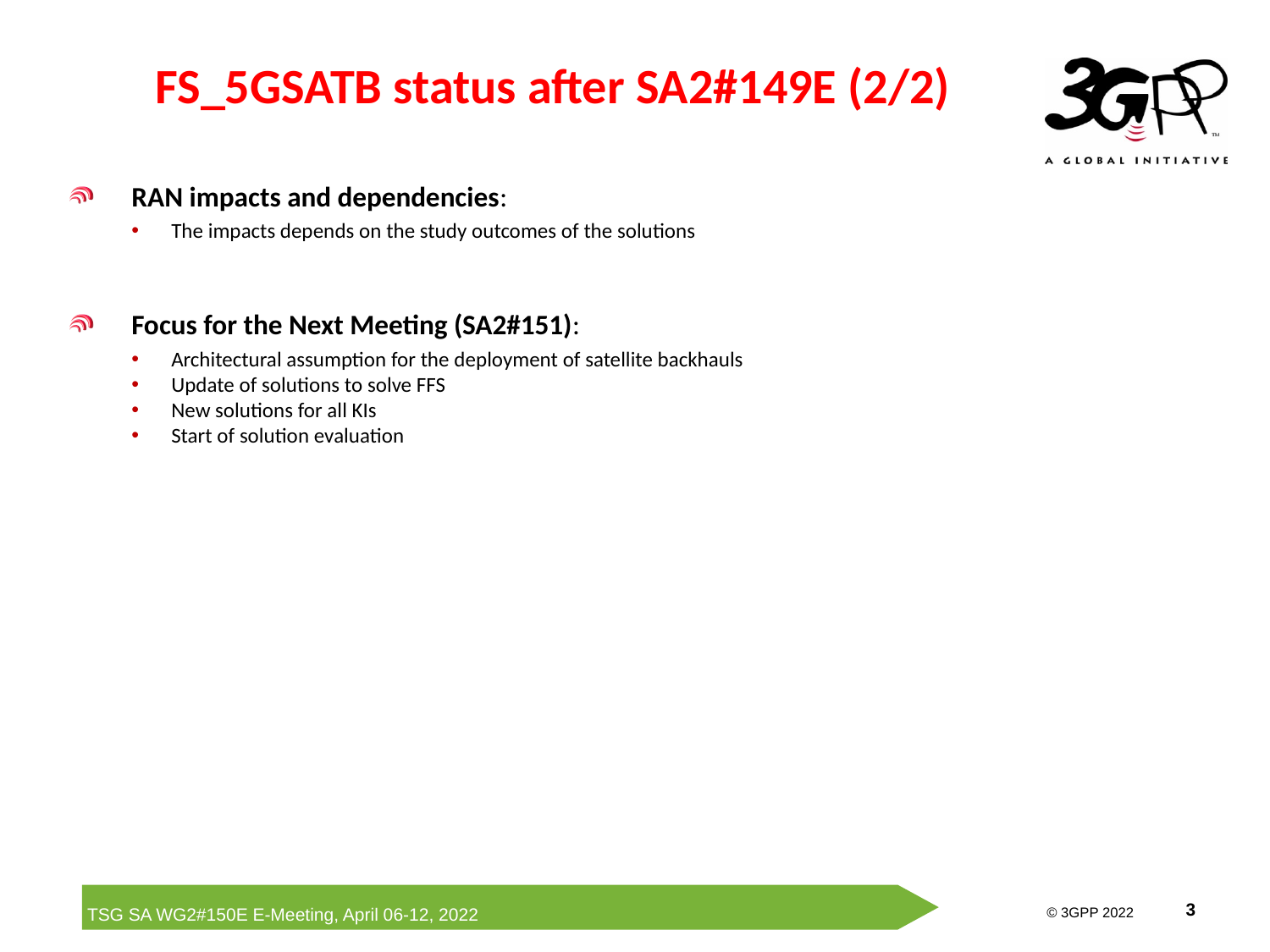

FS_5GSATB status after SA2#149E (2/2)
RAN impacts and dependencies:
The impacts depends on the study outcomes of the solutions

Focus for the Next Meeting (SA2#151):
Architectural assumption for the deployment of satellite backhauls
Update of solutions to solve FFS
New solutions for all KIs
Start of solution evaluation